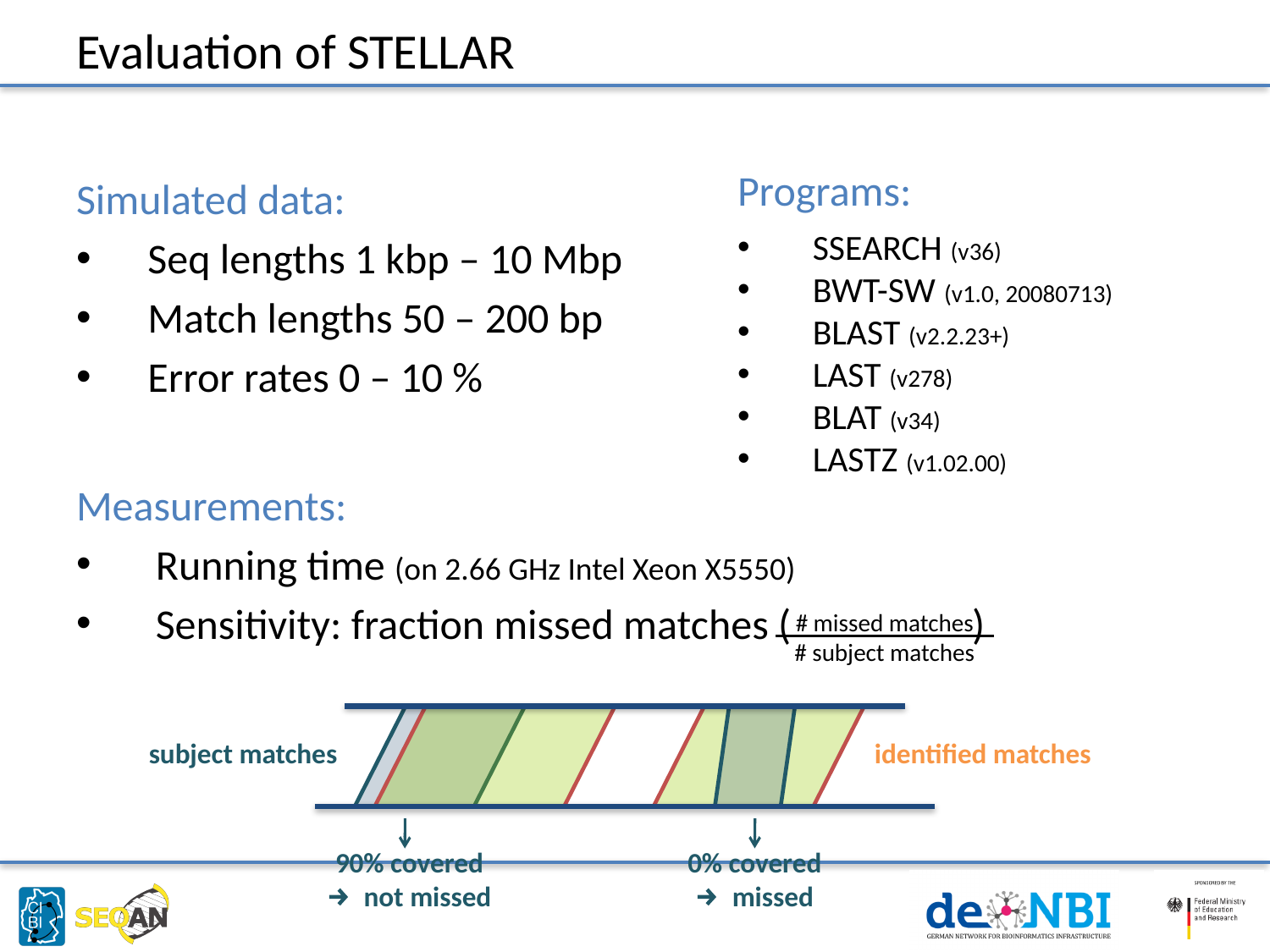

# Evaluation of STELLAR
Programs:
SSEARCH (v36)
BWT-SW (v1.0, 20080713)
BLAST (v2.2.23+)
LAST (v278)
BLAT (v34)
LASTZ (v1.02.00)
Simulated data:
Seq lengths 1 kbp – 10 Mbp
Match lengths 50 – 200 bp
Error rates 0 – 10 %

Measurements:
Running time (on 2.66 GHz Intel Xeon X5550)
Sensitivity: fraction missed matches (                   )
# missed matches
# subject matches

subject matches
identified matches
90% covered
→ not missed
0% covered
→ missed